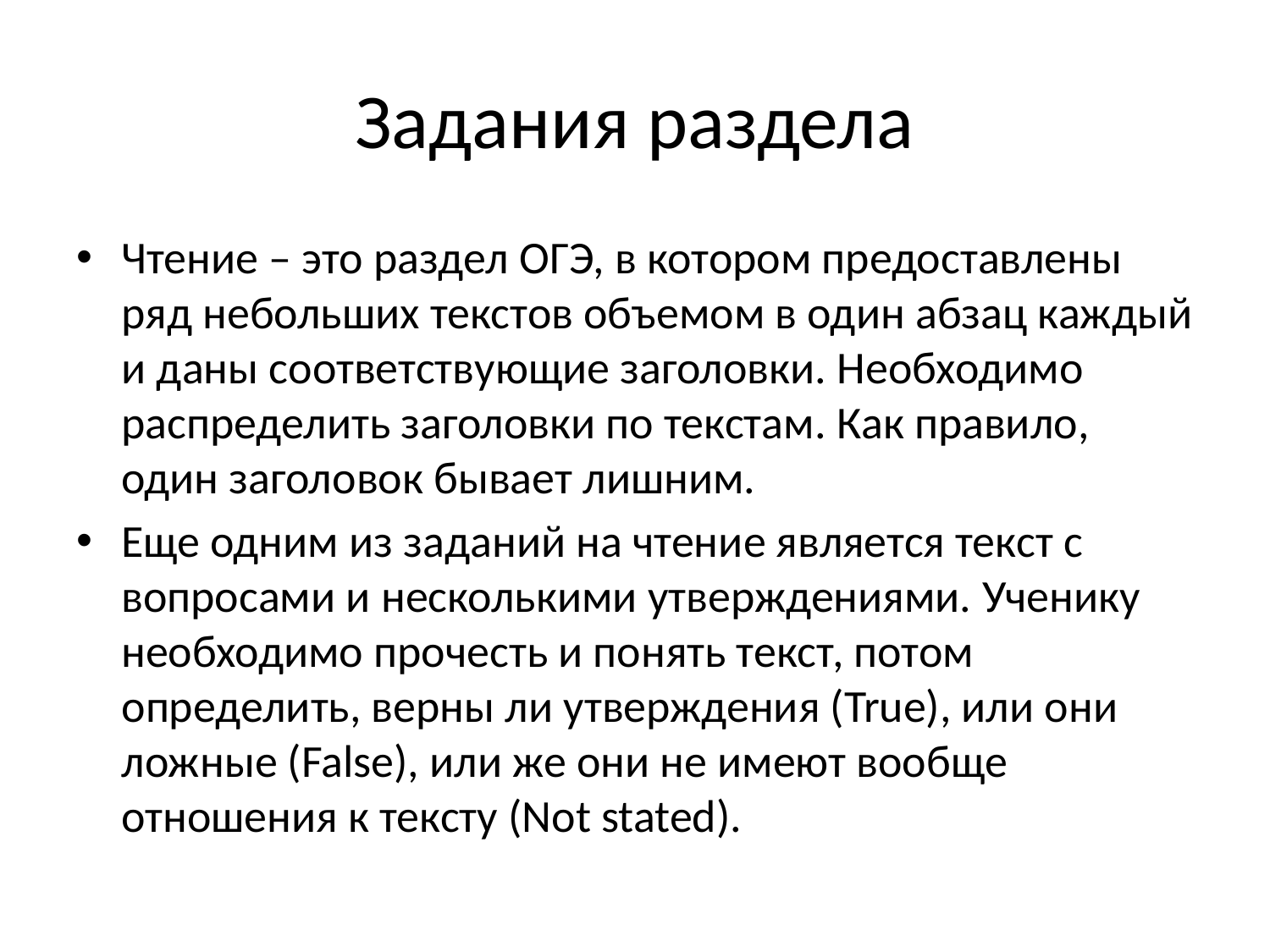

# Задания раздела
Чтение – это раздел ОГЭ, в котором предоставлены ряд небольших текстов объемом в один абзац каждый и даны соответствующие заголовки. Необходимо распределить заголовки по текстам. Как правило, один заголовок бывает лишним.
Еще одним из заданий на чтение является текст с вопросами и несколькими утверждениями. Ученику необходимо прочесть и понять текст, потом определить, верны ли утверждения (True), или они ложные (False), или же они не имеют вообще отношения к тексту (Not stated).